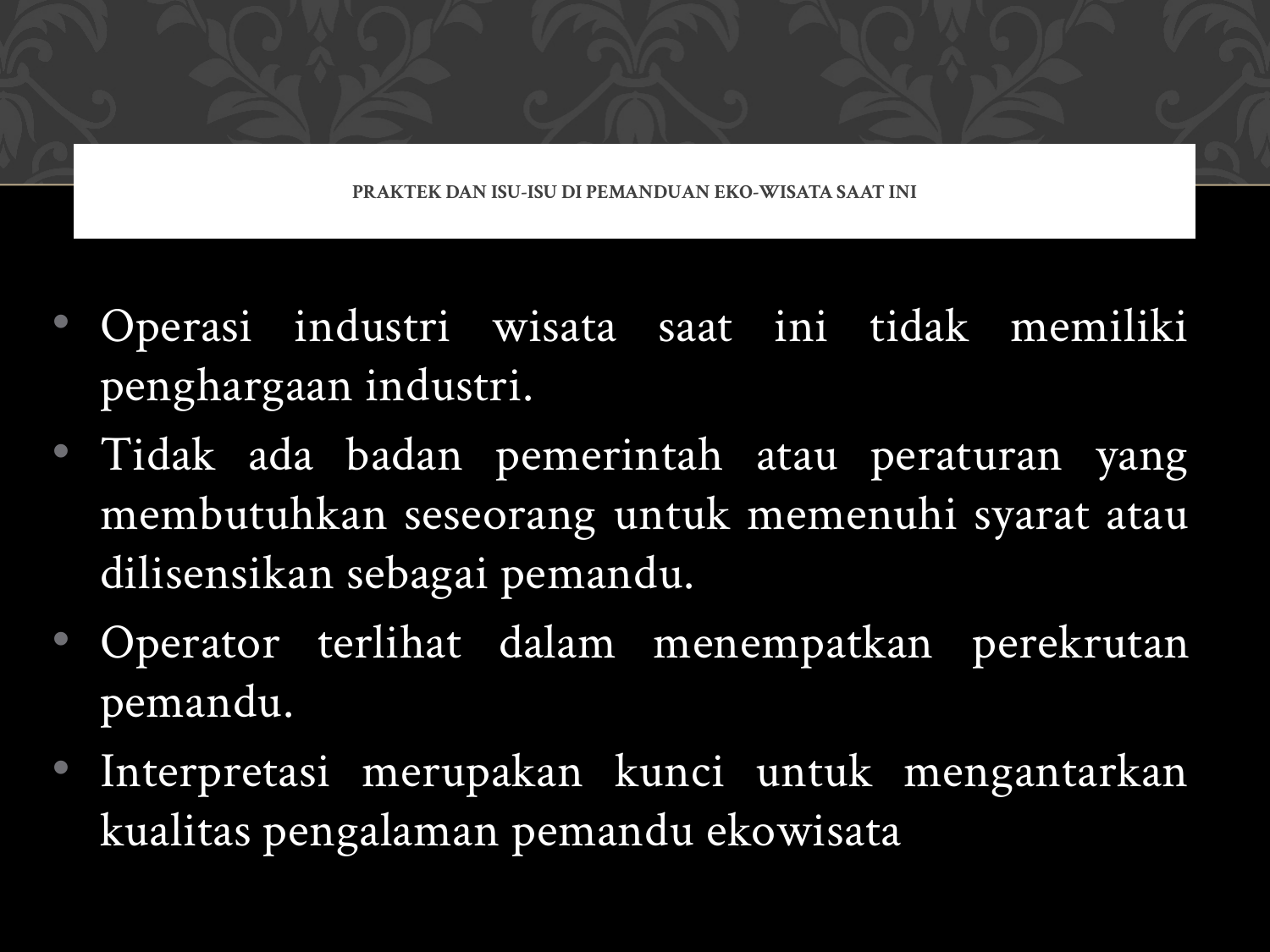

# praktek dan isu-isu di pemanduan eko-wisata saat ini
Operasi industri wisata saat ini tidak memiliki penghargaan industri.
Tidak ada badan pemerintah atau peraturan yang membutuhkan seseorang untuk memenuhi syarat atau dilisensikan sebagai pemandu.
Operator terlihat dalam menempatkan perekrutan pemandu.
Interpretasi merupakan kunci untuk mengantarkan kualitas pengalaman pemandu ekowisata